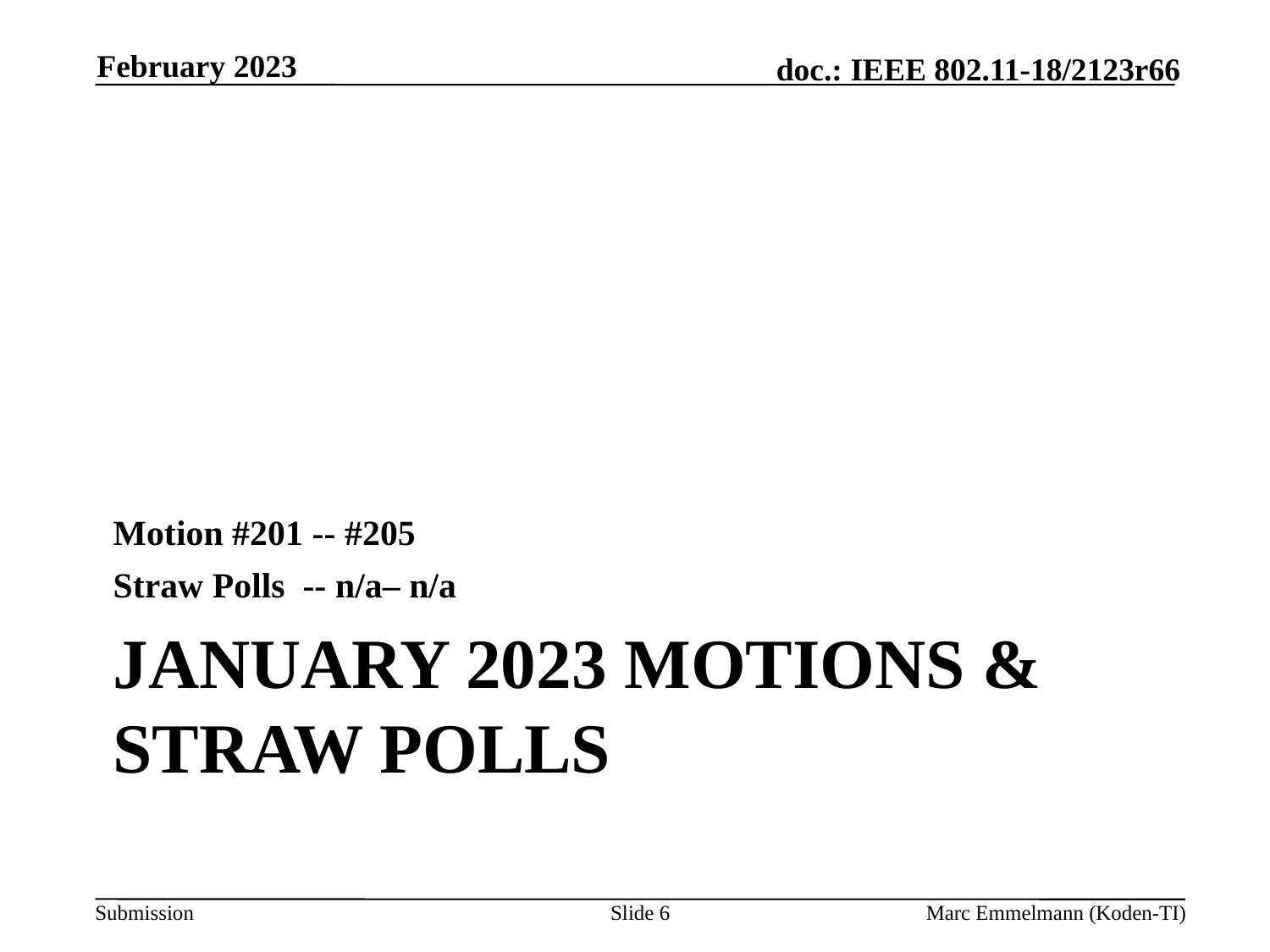

February 2023
Motion #201 -- #205
Straw Polls  -- n/a– n/a
# January 2023 Motions & Straw Polls
Slide 6
Marc Emmelmann (Koden-TI)